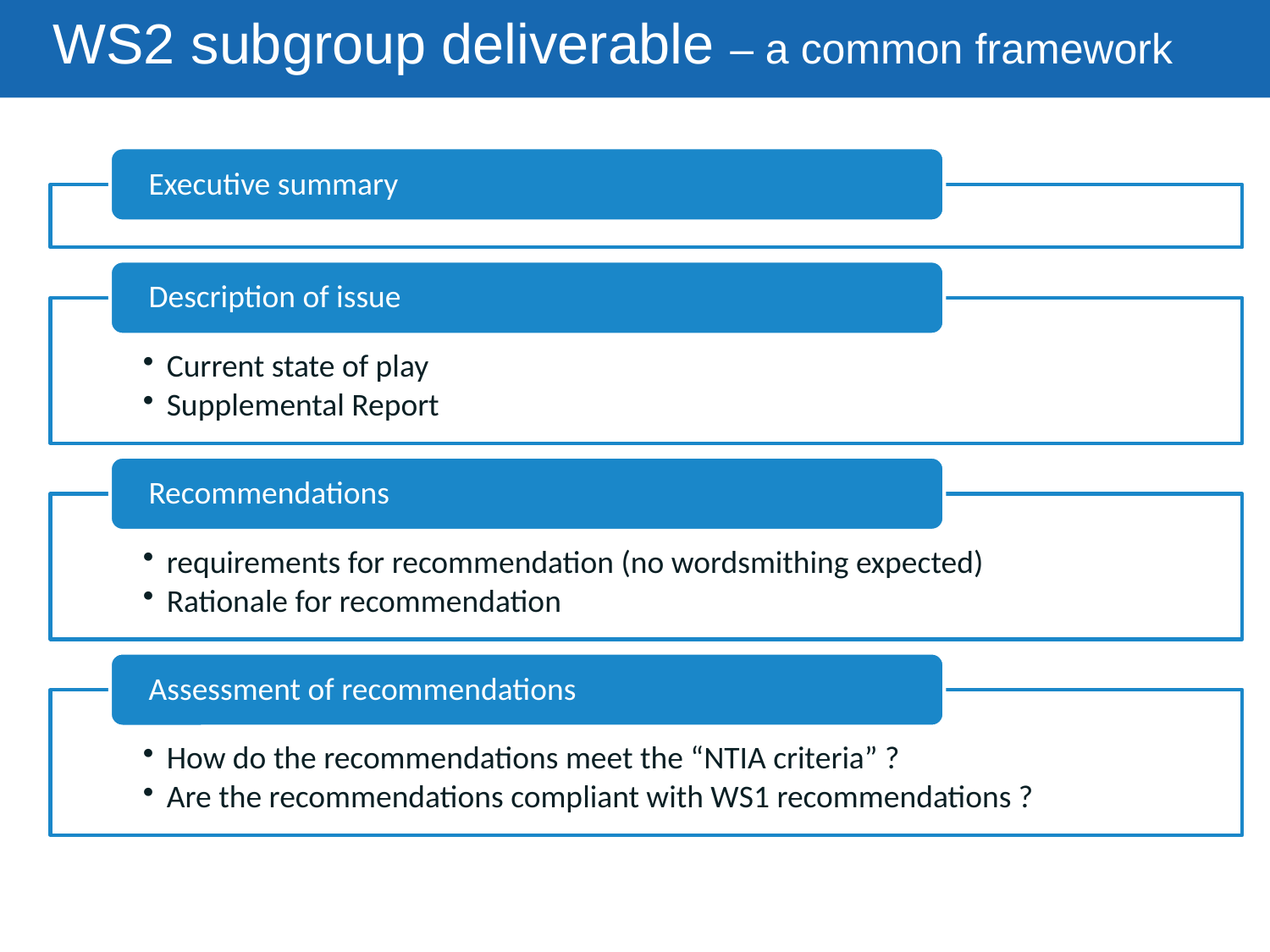

# WS2 subgroup deliverable – a common framework
Executive summary
Current state of play
Supplemental Report
Description of issue
requirements for recommendation (no wordsmithing expected)
Rationale for recommendation
Recommendations
How do the recommendations meet the “NTIA criteria” ?
Are the recommendations compliant with WS1 recommendations ?
Assessment of recommendations